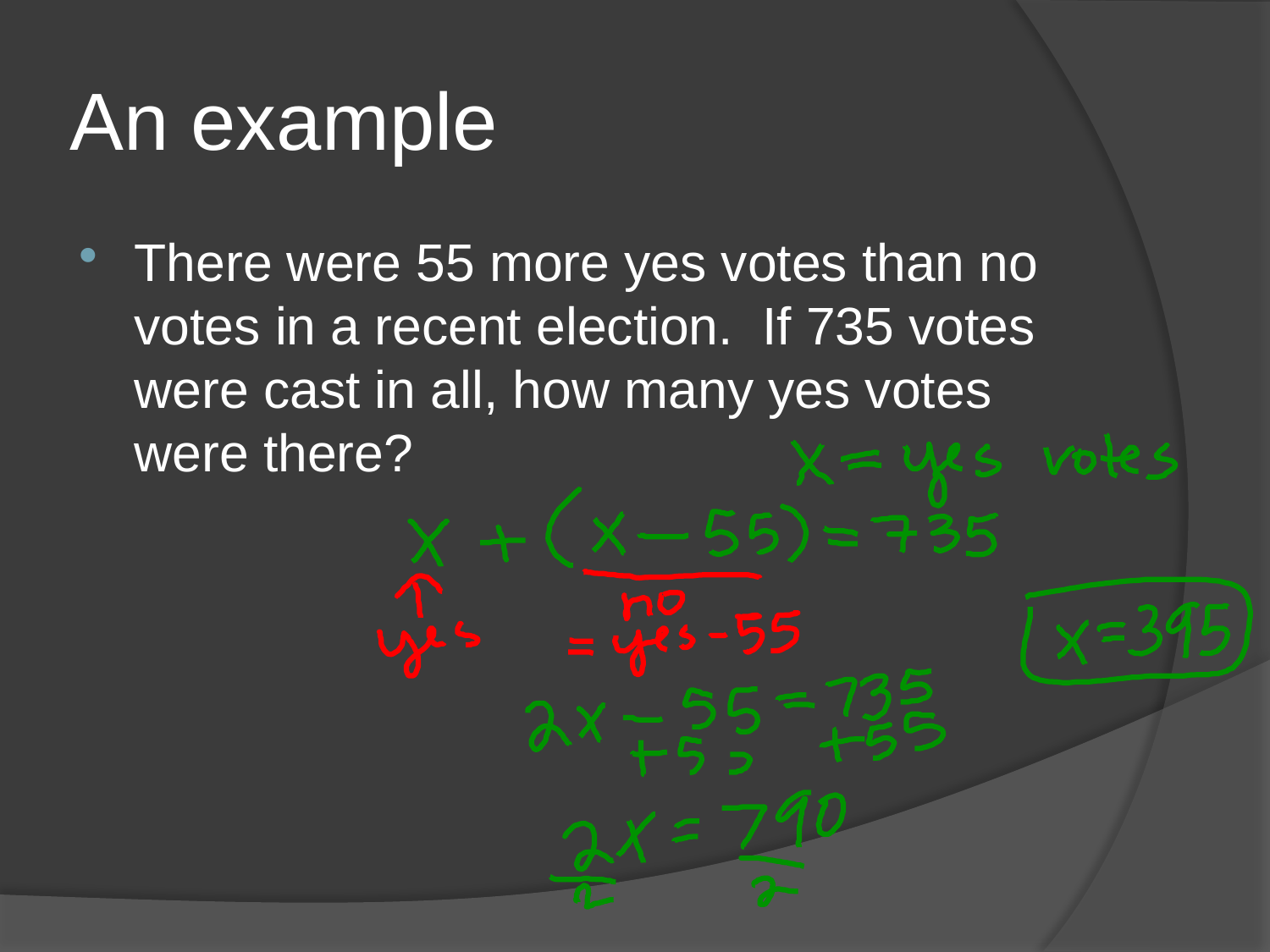

# An example
There were 55 more yes votes than no votes in a recent election.  If 735 votes were cast in all, how many yes votes were there?